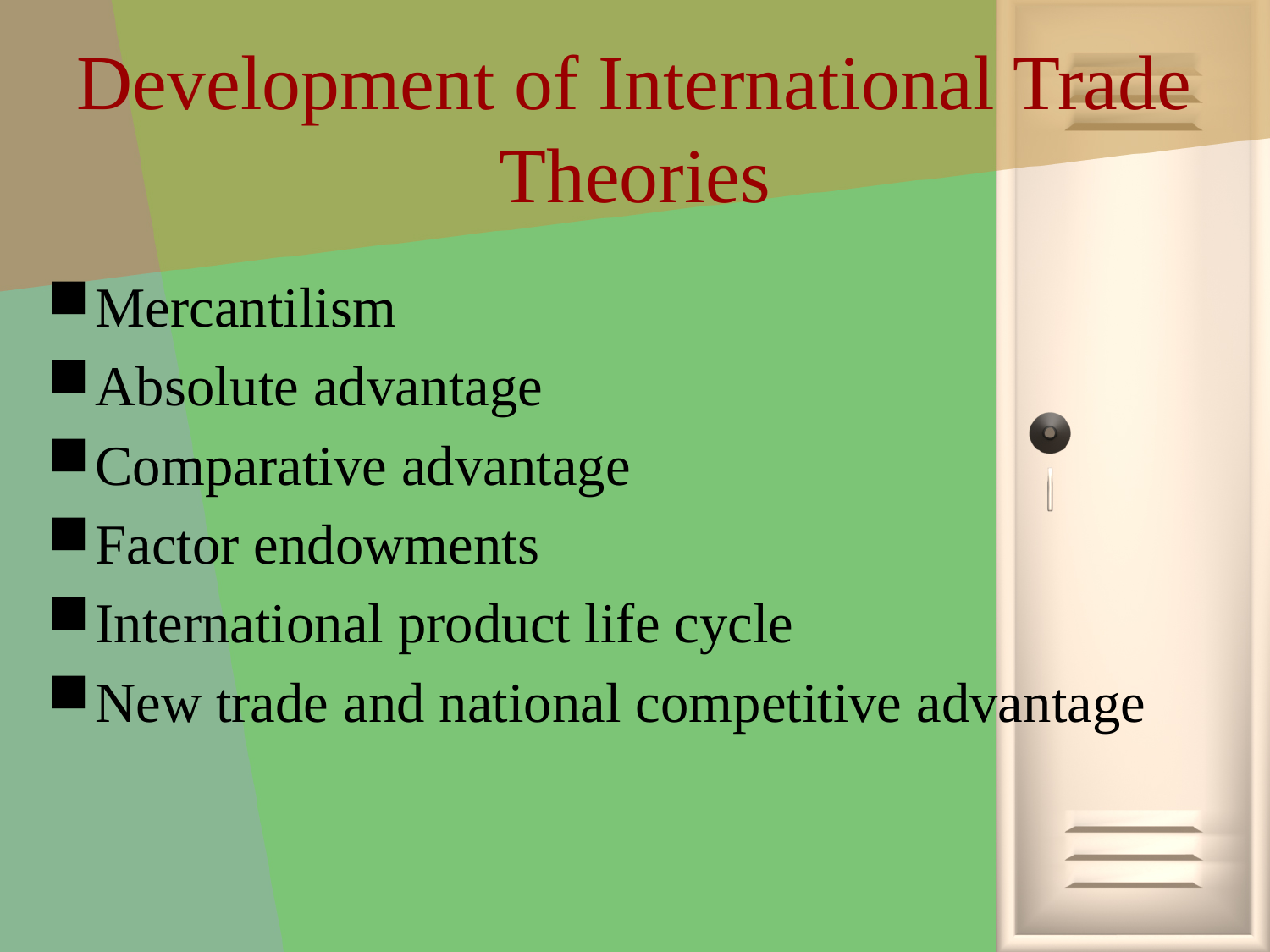

# Development of International Trade Theories
Mercantilism
Absolute advantage
Comparative advantage
Factor endowments
International product life cycle
New trade and national competitive advantage